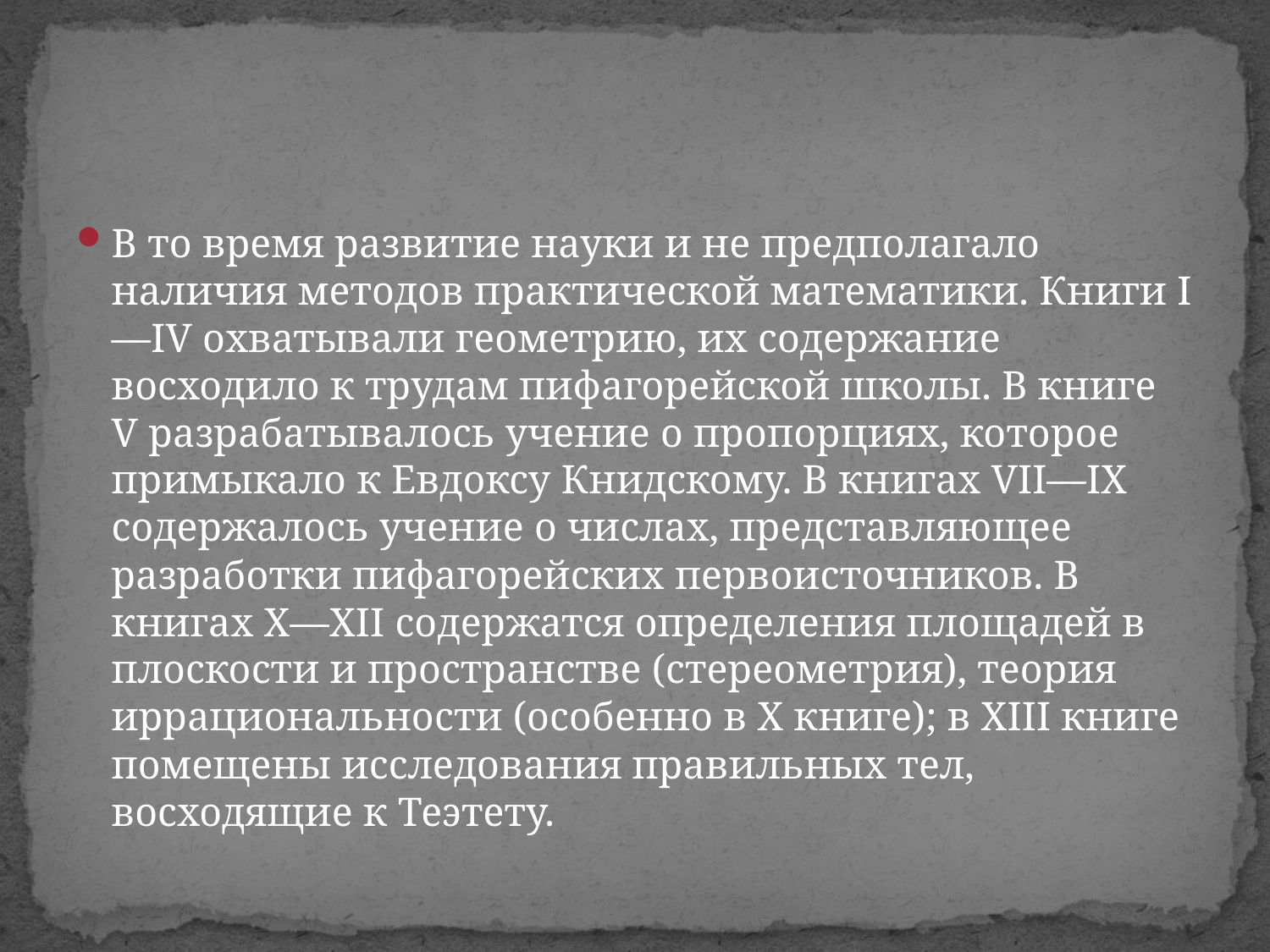

#
В то время развитие науки и не предполагало наличия методов практической математики. Книги I—IV охватывали геометрию, их содержание восходило к трудам пифагорейской школы. В книге V разрабатывалось учение о пропорциях, которое примыкало к Евдоксу Книдскому. В книгах VII—IX содержалось учение о числах, представляющее разработки пифагорейских первоисточников. В книгах Х—ХІІ содержатся определения площадей в плоскости и пространстве (стереометрия), теория иррациональности (особенно в Х книге); в XIII книге помещены исследования правильных тел, восходящие к Теэтету.